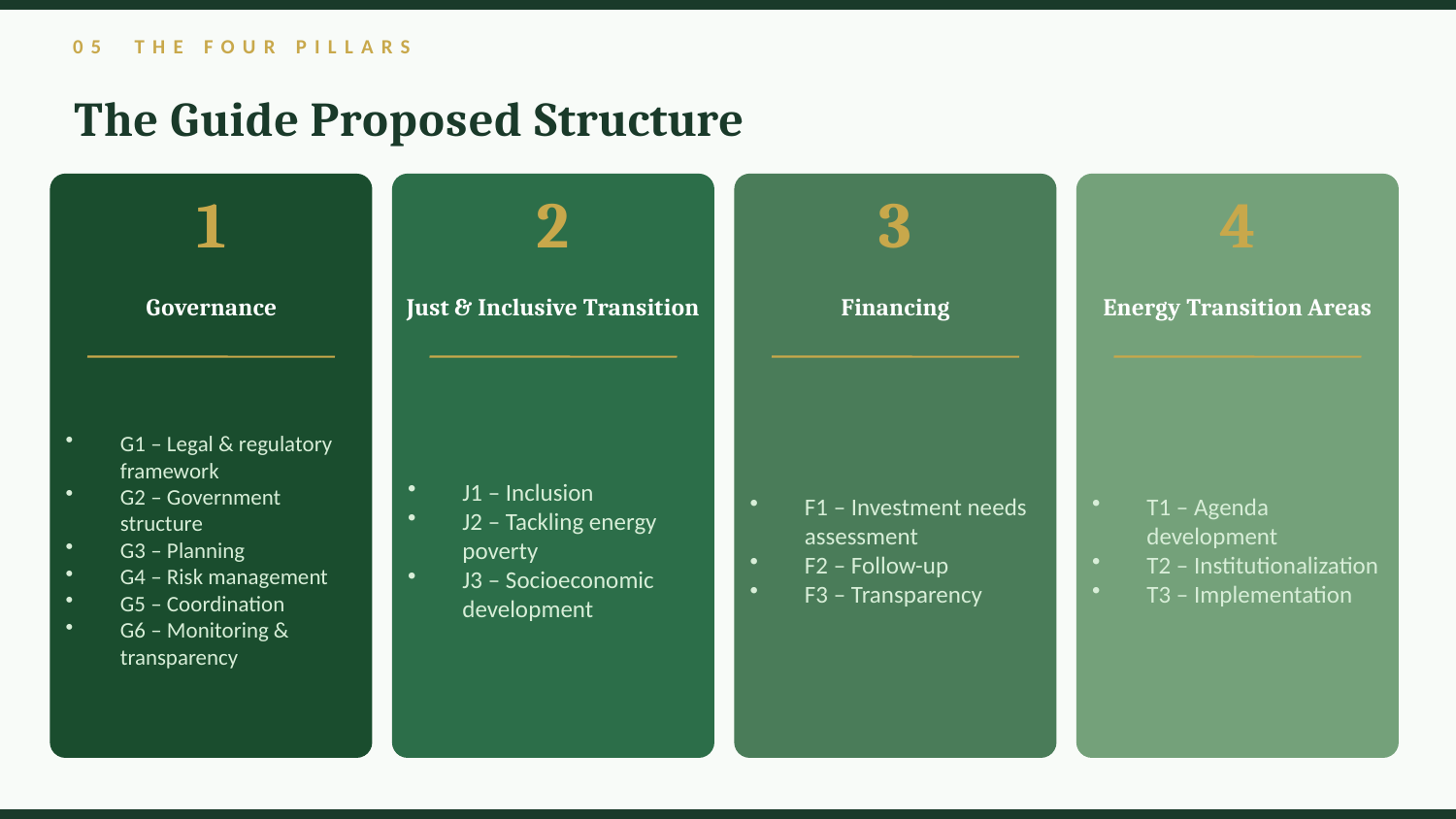

05  THE FOUR PILLARS
The Guide Proposed Structure

1
2
3
4
Governance
Just & Inclusive Transition
Financing
Energy Transition Areas

G1 – Legal & regulatory framework
G2 – Government structure
G3 – Planning
G4 – Risk management
G5 – Coordination
G6 – Monitoring & transparency
J1 – Inclusion
J2 – Tackling energy poverty
J3 – Socioeconomic development
F1 – Investment needs assessment
F2 – Follow-up
F3 – Transparency
T1 – Agenda development
T2 – Institutionalization
T3 – Implementation